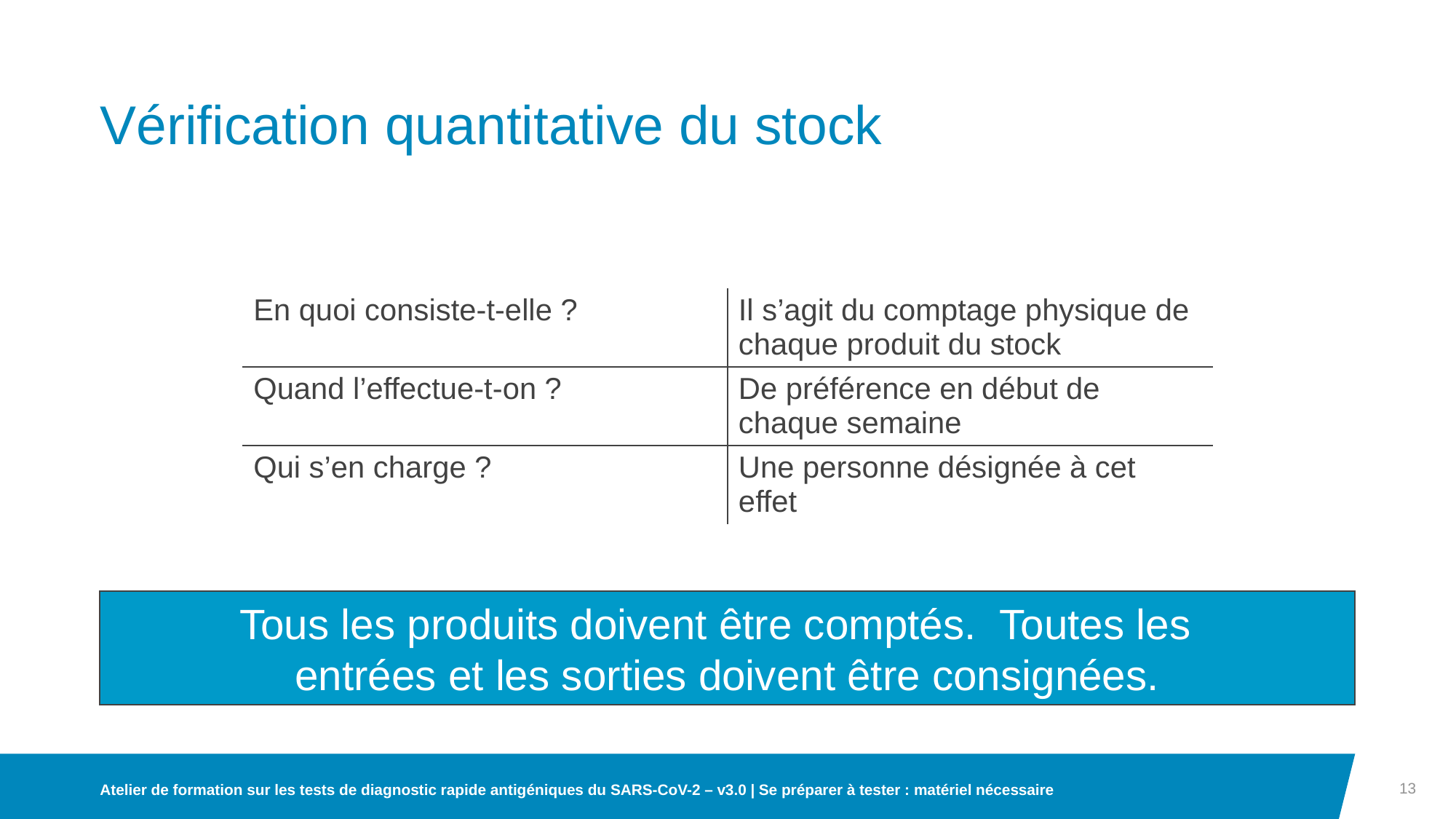

# Vérification quantitative du stock

| En quoi consiste-t-elle ? | Il s’agit du comptage physique de chaque produit du stock |
| --- | --- |
| Quand l’effectue-t-on ? | De préférence en début de chaque semaine |
| Qui s’en charge ? | Une personne désignée à cet effet |
Tous les produits doivent être comptés.  Toutes les
entrées et les sorties doivent être consignées.
13
Atelier de formation sur les tests de diagnostic rapide antigéniques du SARS-CoV-2 – v3.0 | Se préparer à tester : matériel nécessaire